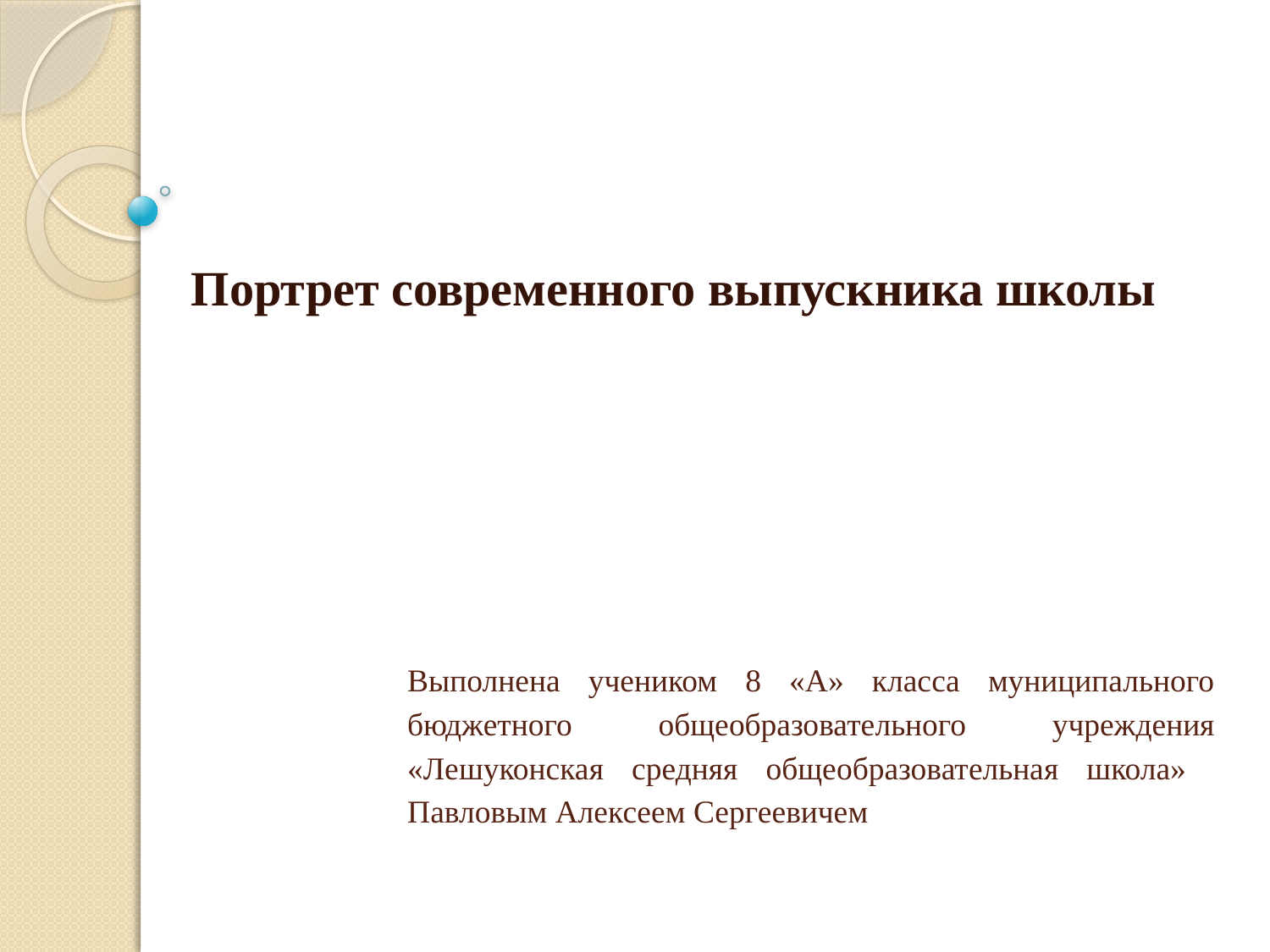

Портрет современного выпускника школы

# Выполнена учеником 8 «А» класса муниципального бюджетного общеобразовательного учреждения «Лешуконская средняя общеобразовательная школа» Павловым Алексеем Сергеевичем